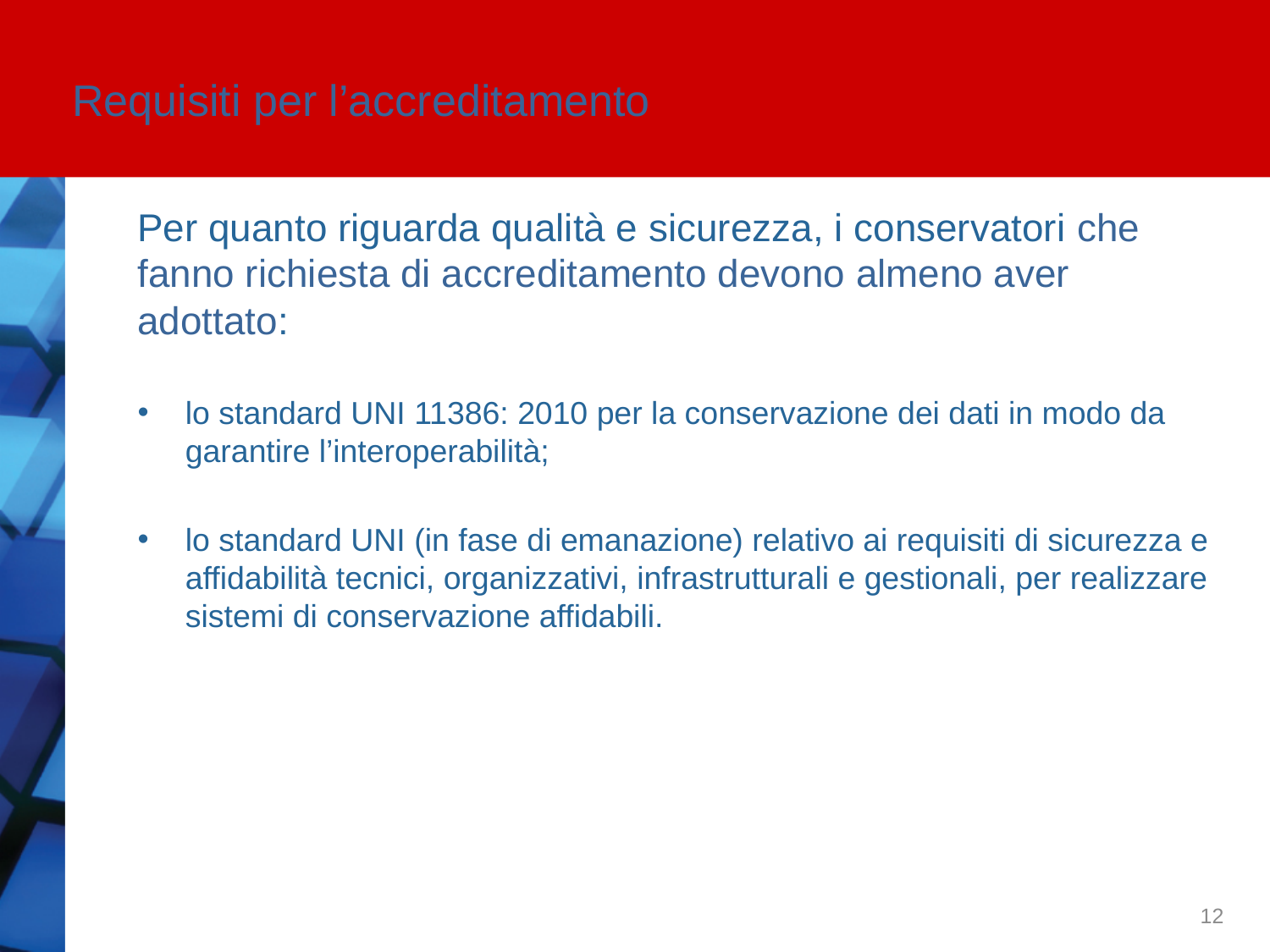

Requisiti per l’accreditamento
Per quanto riguarda qualità e sicurezza, i conservatori che fanno richiesta di accreditamento devono almeno aver adottato:

lo standard UNI 11386: 2010 per la conservazione dei dati in modo da garantire l’interoperabilità;

lo standard UNI (in fase di emanazione) relativo ai requisiti di sicurezza e affidabilità tecnici, organizzativi, infrastrutturali e gestionali, per realizzare sistemi di conservazione affidabili.
12